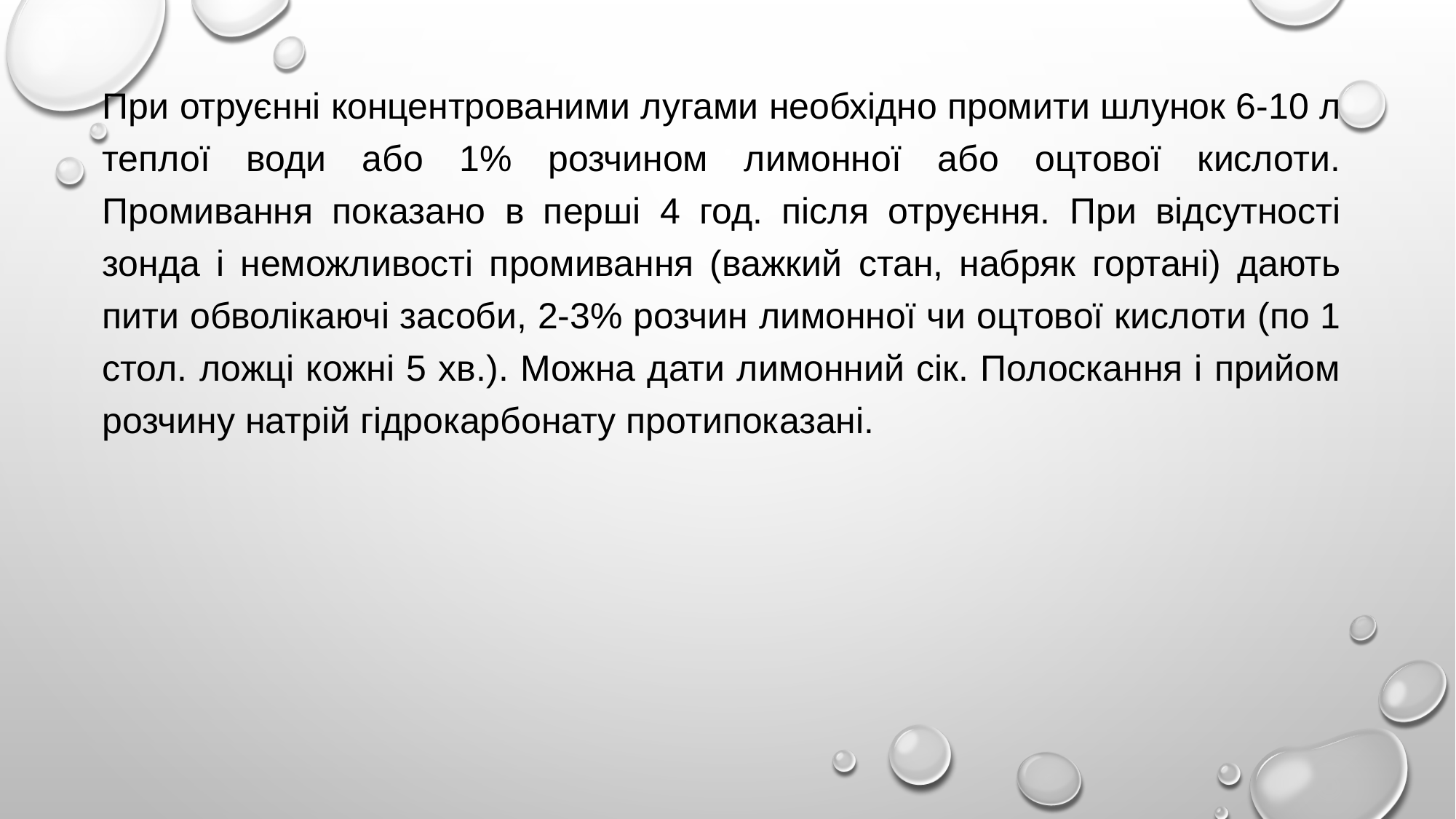

При отруєнні концентрованими лугами необхідно промити шлунок 6-10 л теплої води або 1% розчином лимонної або оцтової кислоти. Промивання показано в перші 4 год. після отруєння. При відсутності зонда і неможливості промивання (важкий стан, набряк гортані) дають пити обволікаючі засоби, 2-3% розчин лимонної чи оцтової кислоти (по 1 стол. ложці кожні 5 хв.). Можна дати лимонний сік. Полоскання і прийом розчину натрій гідрокарбонату протипоказані.